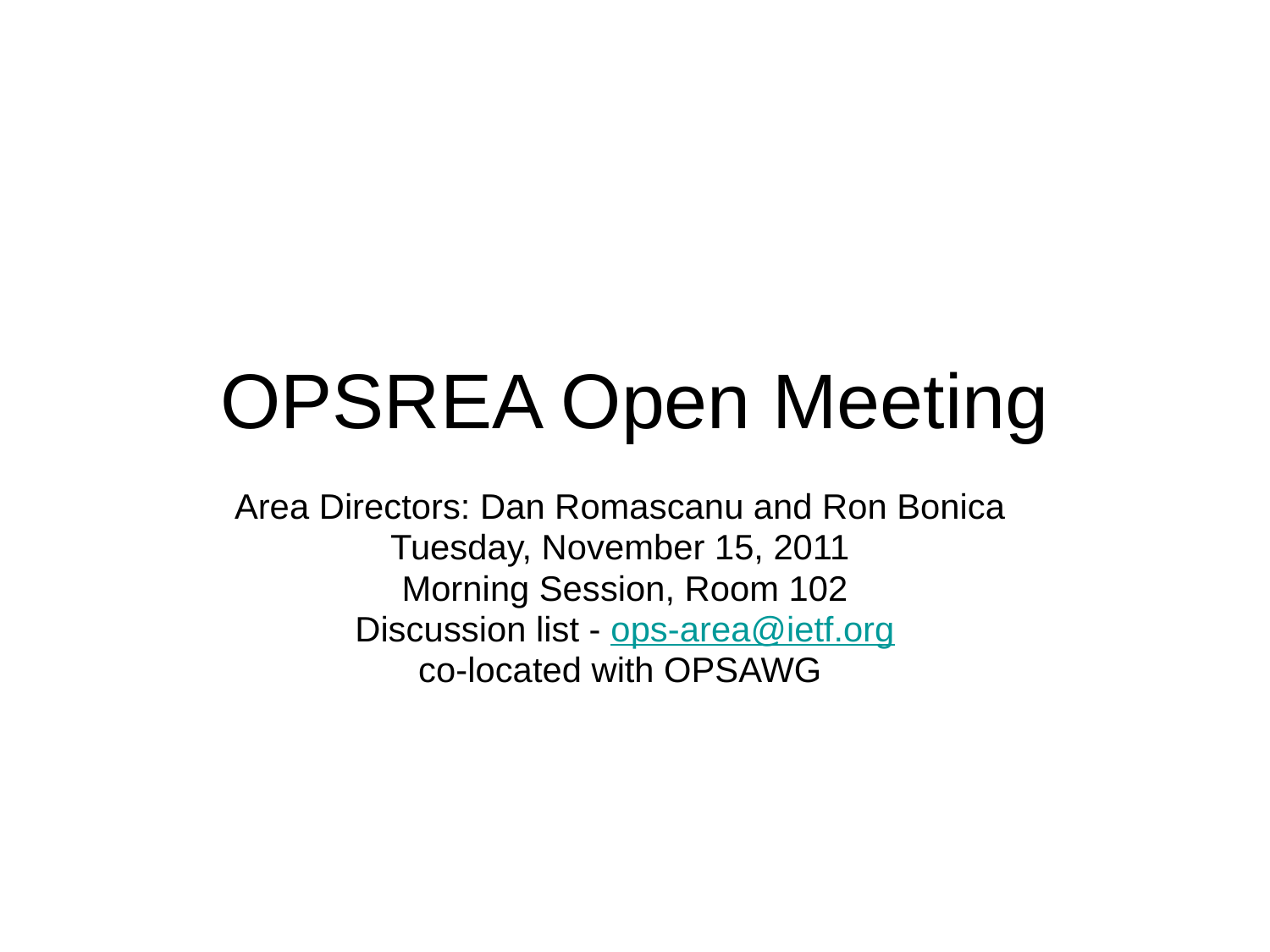

# OPSREA Open Meeting
Area Directors: Dan Romascanu and Ron Bonica
Tuesday, November 15, 2011
Morning Session, Room 102
Discussion list - ops-area@ietf.org
co-located with OPSAWG